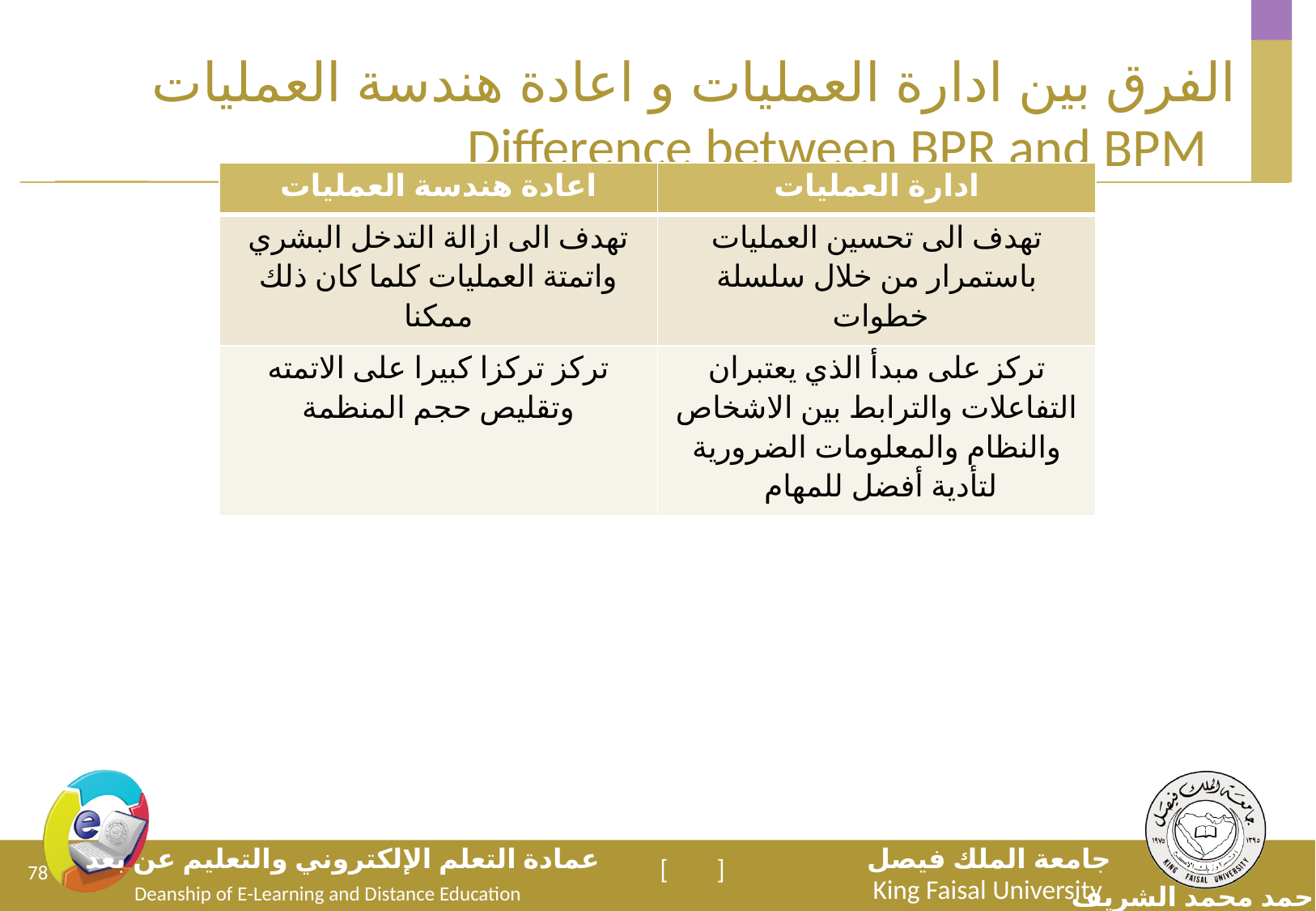

# الفرق بين ادارة العمليات و اعادة هندسة العمليات       Difference between BPR and BPM
| اعادة هندسة العمليات | ادارة العمليات |
| --- | --- |
| تهدف الى ازالة التدخل البشري واتمتة العمليات كلما كان ذلك ممكنا | تهدف الى تحسين العمليات باستمرار من خلال سلسلة خطوات |
| تركز تركزا كبيرا على الاتمته وتقليص حجم المنظمة | تركز على مبدأ الذي يعتبران التفاعلات والترابط بين الاشخاص والنظام والمعلومات الضرورية لتأدية أفضل للمهام |

78